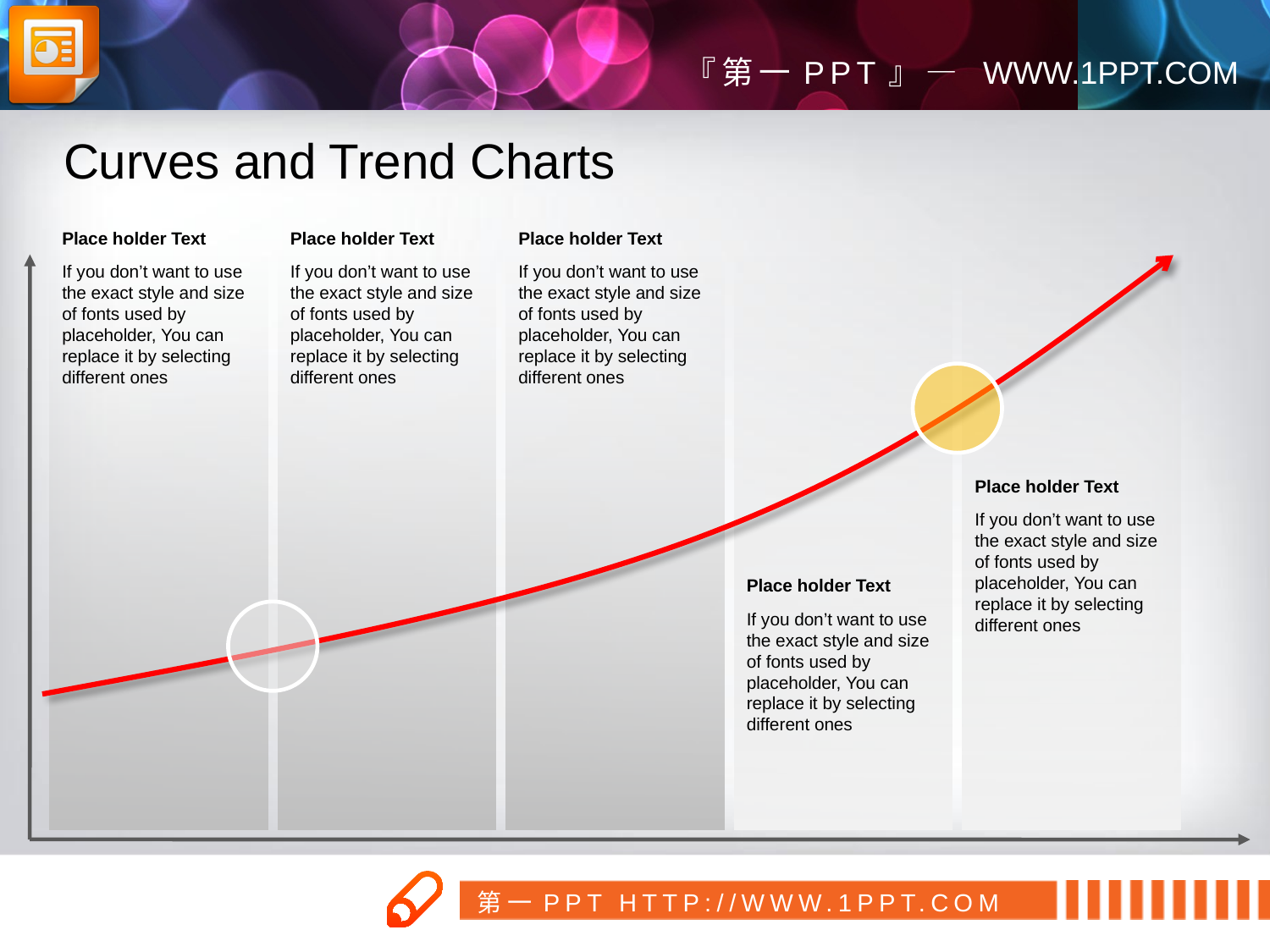

Curves and Trend Charts
Place holder Text
Place holder Text
Place holder Text

If you don’t want to use the exact style and size of fonts used by placeholder, You can replace it by selecting different ones

If you don’t want to use the exact style and size of fonts used by placeholder, You can replace it by selecting different ones

If you don’t want to use the exact style and size of fonts used by placeholder, You can replace it by selecting different ones

Place holder Text
If you don’t want to use the exact style and size of fonts used by placeholder, You can replace it by selecting different ones
Place holder Text

If you don’t want to use the exact style and size of fonts used by placeholder, You can replace it by selecting different ones